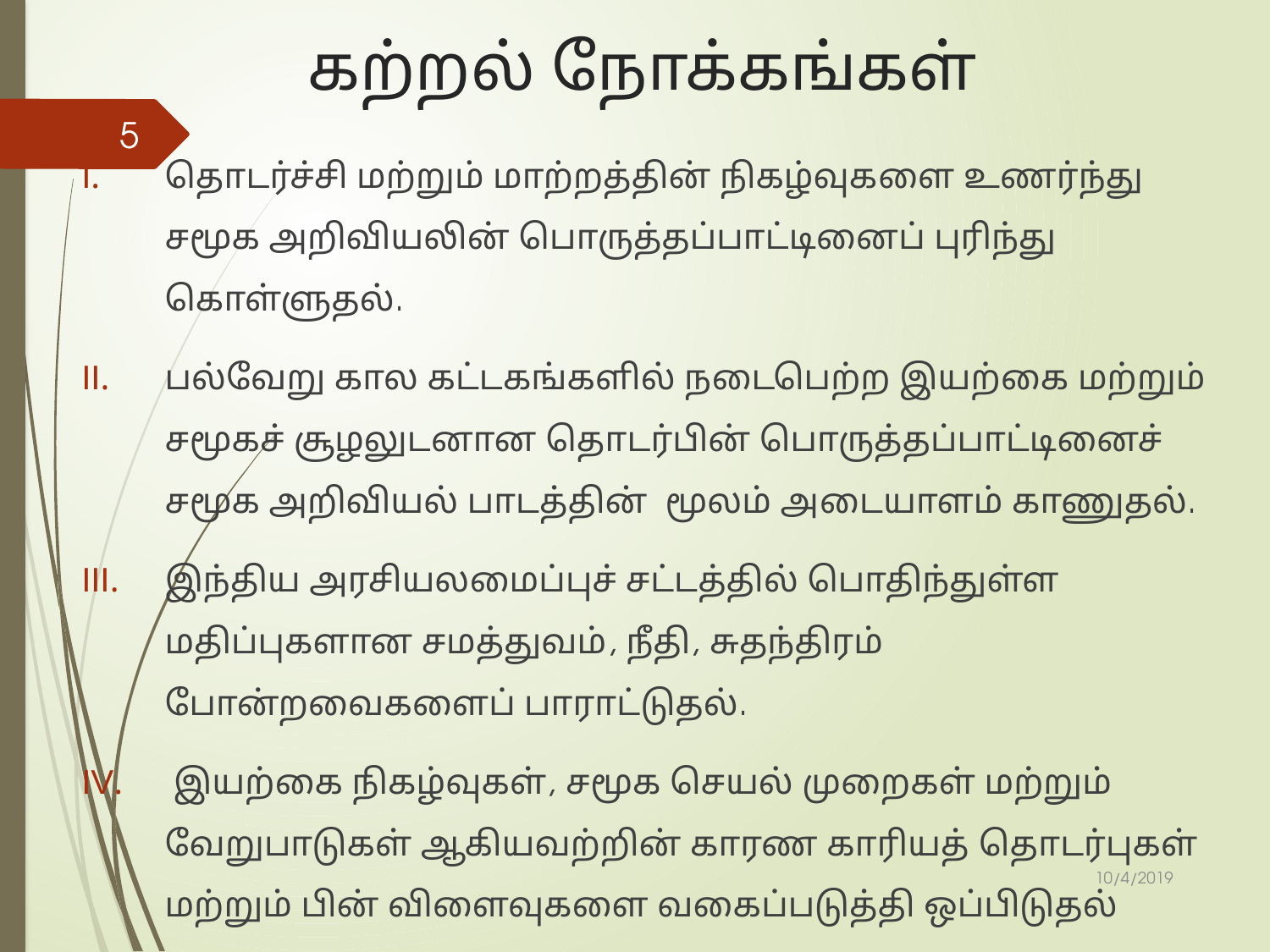

# கற்றல் நோக்கங்கள்
5
தொடர்ச்சி மற்றும் மாற்றத்தின் நிகழ்வுகளை உணர்ந்து சமூக அறிவியலின் பொருத்தப்பாட்டினைப் புரிந்து கொள்ளுதல்.
பல்வேறு கால கட்டகங்களில் நடைபெற்ற இயற்கை மற்றும் சமூகச் சூழலுடனான தொடர்பின் பொருத்தப்பாட்டினைச் சமூக அறிவியல் பாடத்தின்  மூலம் அடையாளம் காணுதல்.
இந்திய அரசியலமைப்புச் சட்டத்தில் பொதிந்துள்ள மதிப்புகளான சமத்துவம், நீதி, சுதந்திரம் போன்றவைகளைப் பாராட்டுதல்.
 இயற்கை நிகழ்வுகள், சமூக செயல் முறைகள் மற்றும் வேறுபாடுகள் ஆகியவற்றின் காரண காரியத் தொடர்புகள் மற்றும் பின் விளைவுகளை வகைப்படுத்தி ஒப்பிடுதல்

10/4/2019